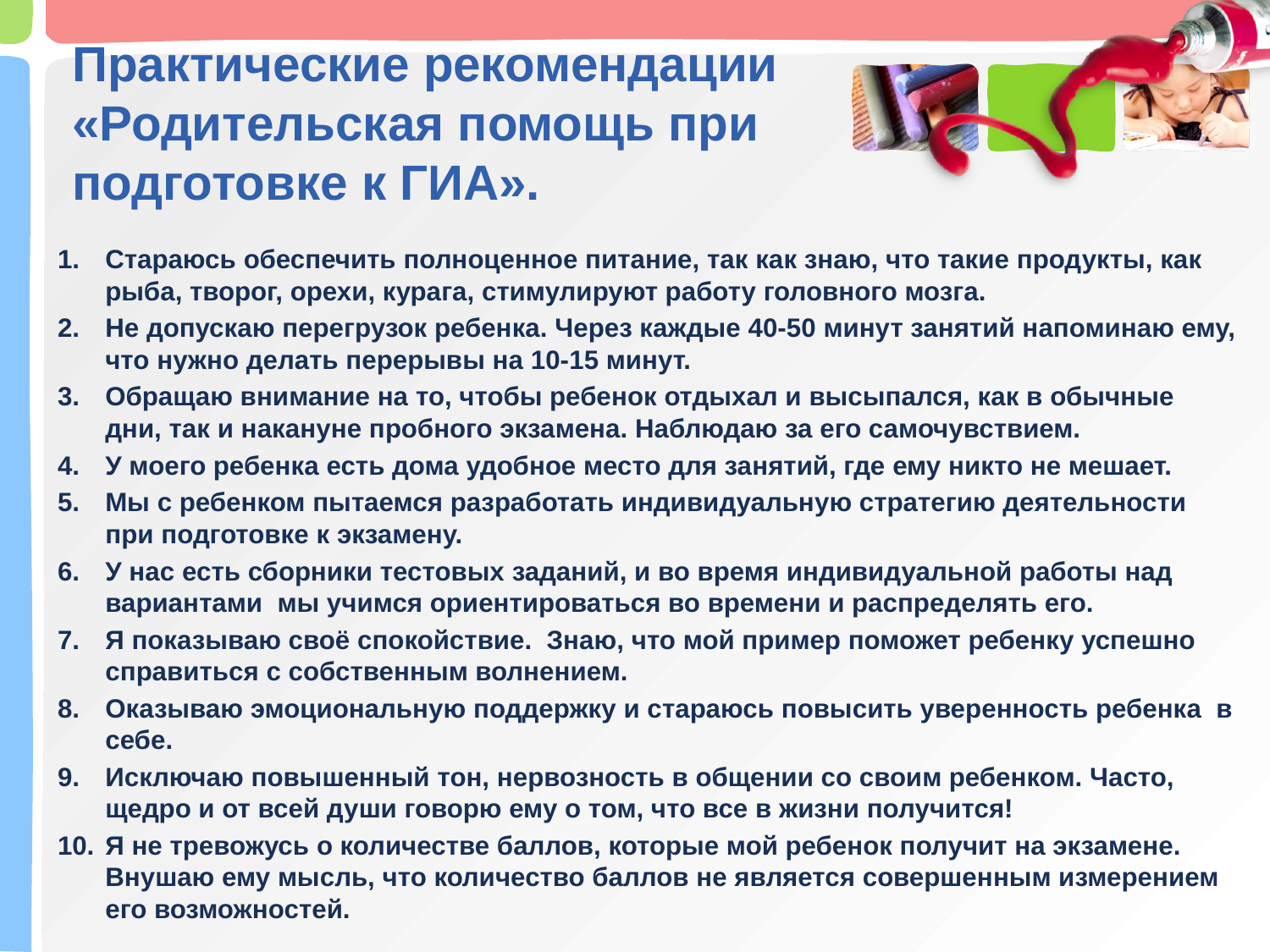

# Практические рекомендации  «Родительская помощь при подготовке к ГИА».
Стараюсь обеспечить полноценное питание, так как знаю, что такие продукты, как рыба, творог, орехи, курага, стимулируют работу головного мозга.
Не допускаю перегрузок ребенка. Через каждые 40-50 минут занятий напоминаю ему, что нужно делать перерывы на 10-15 минут.
Обращаю внимание на то, чтобы ребенок отдыхал и высыпался, как в обычные дни, так и накануне пробного экзамена. Наблюдаю за его самочувствием.
У моего ребенка есть дома удобное место для занятий, где ему никто не мешает.
Мы с ребенком пытаемся разработать индивидуальную стратегию деятельности при подготовке к экзамену.
У нас есть сборники тестовых заданий, и во время индивидуальной работы над вариантами  мы учимся ориентироваться во времени и распределять его.
Я показываю своё спокойствие.  Знаю, что мой пример поможет ребенку успешно справиться с собственным волнением.
Оказываю эмоциональную поддержку и стараюсь повысить уверенность ребенка  в себе.
Исключаю повышенный тон, нервозность в общении со своим ребенком. Часто, щедро и от всей души говорю ему о том, что все в жизни получится!
Я не тревожусь о количестве баллов, которые мой ребенок получит на экзамене. Внушаю ему мысль, что количество баллов не является совершенным измерением его возможностей.